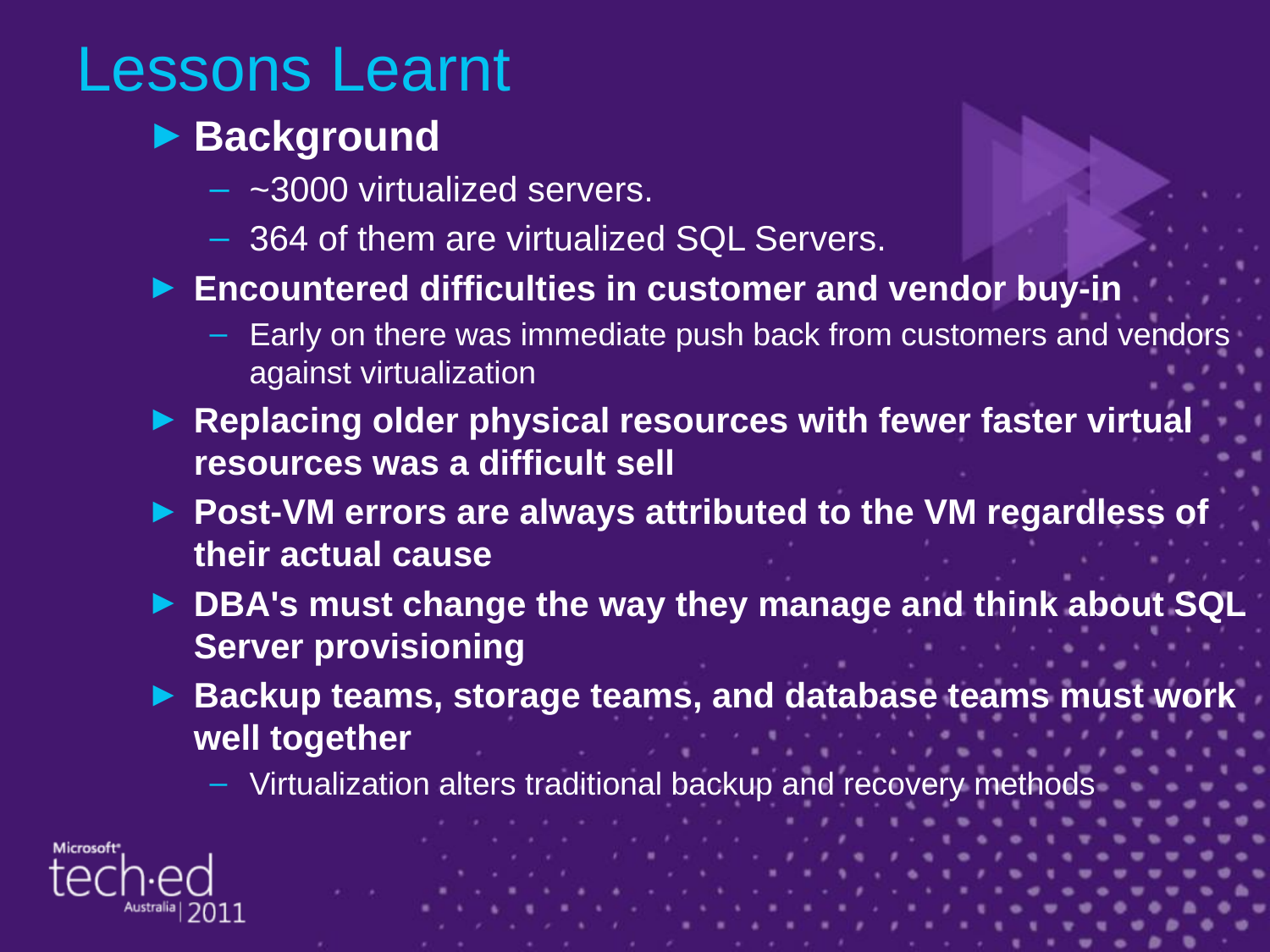

# Lessons Learnt
Background
~3000 virtualized servers.
364 of them are virtualized SQL Servers.
Encountered difficulties in customer and vendor buy-in
Early on there was immediate push back from customers and vendors against virtualization
Replacing older physical resources with fewer faster virtual resources was a difficult sell
Post-VM errors are always attributed to the VM regardless of their actual cause
DBA's must change the way they manage and think about SQL Server provisioning
Backup teams, storage teams, and database teams must work well together
Virtualization alters traditional backup and recovery methods